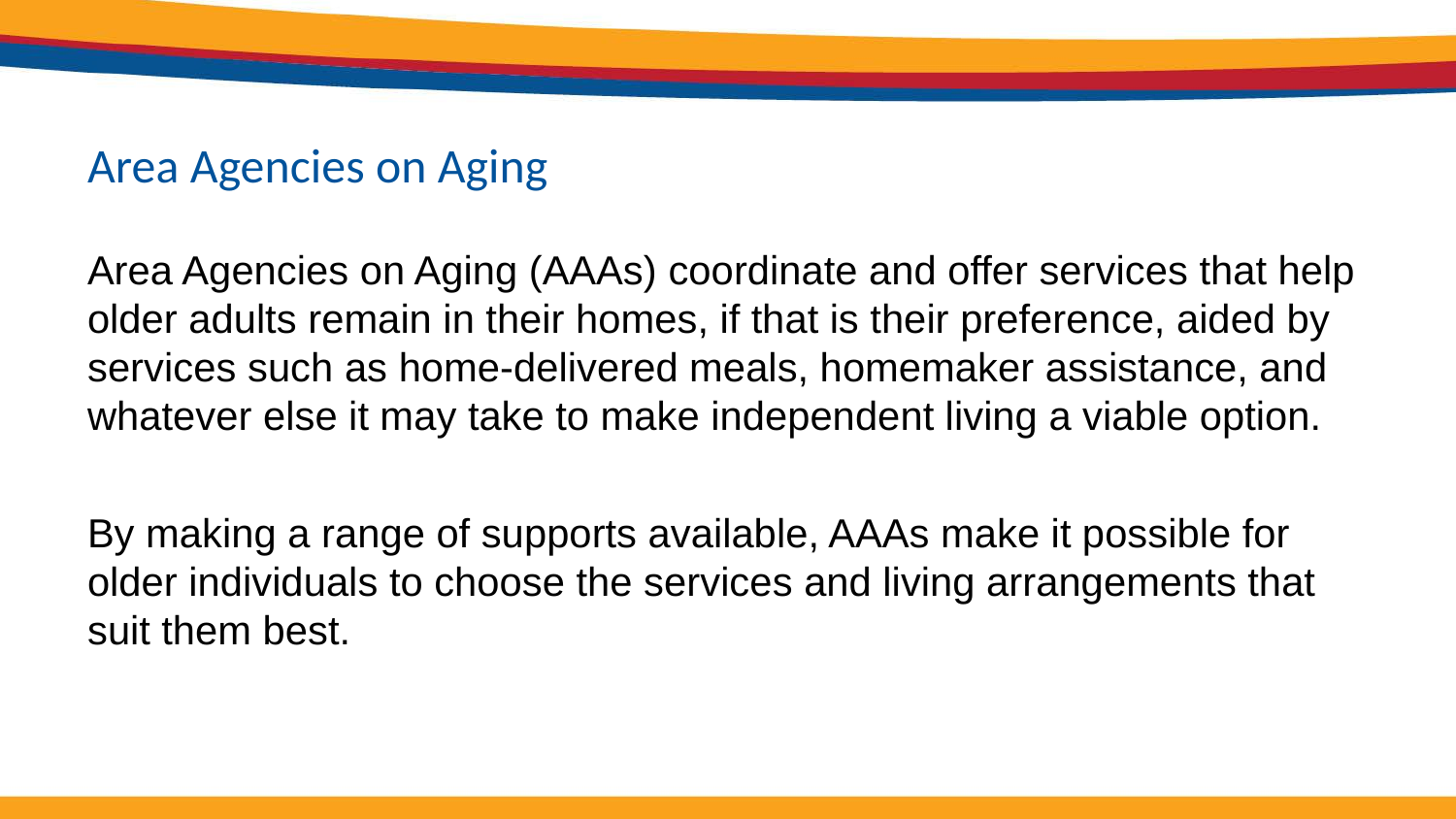

# Area Agencies on Aging
Area Agencies on Aging (AAAs) coordinate and offer services that help older adults remain in their homes, if that is their preference, aided by services such as home-delivered meals, homemaker assistance, and whatever else it may take to make independent living a viable option.

By making a range of supports available, AAAs make it possible for older individuals to choose the services and living arrangements that suit them best.